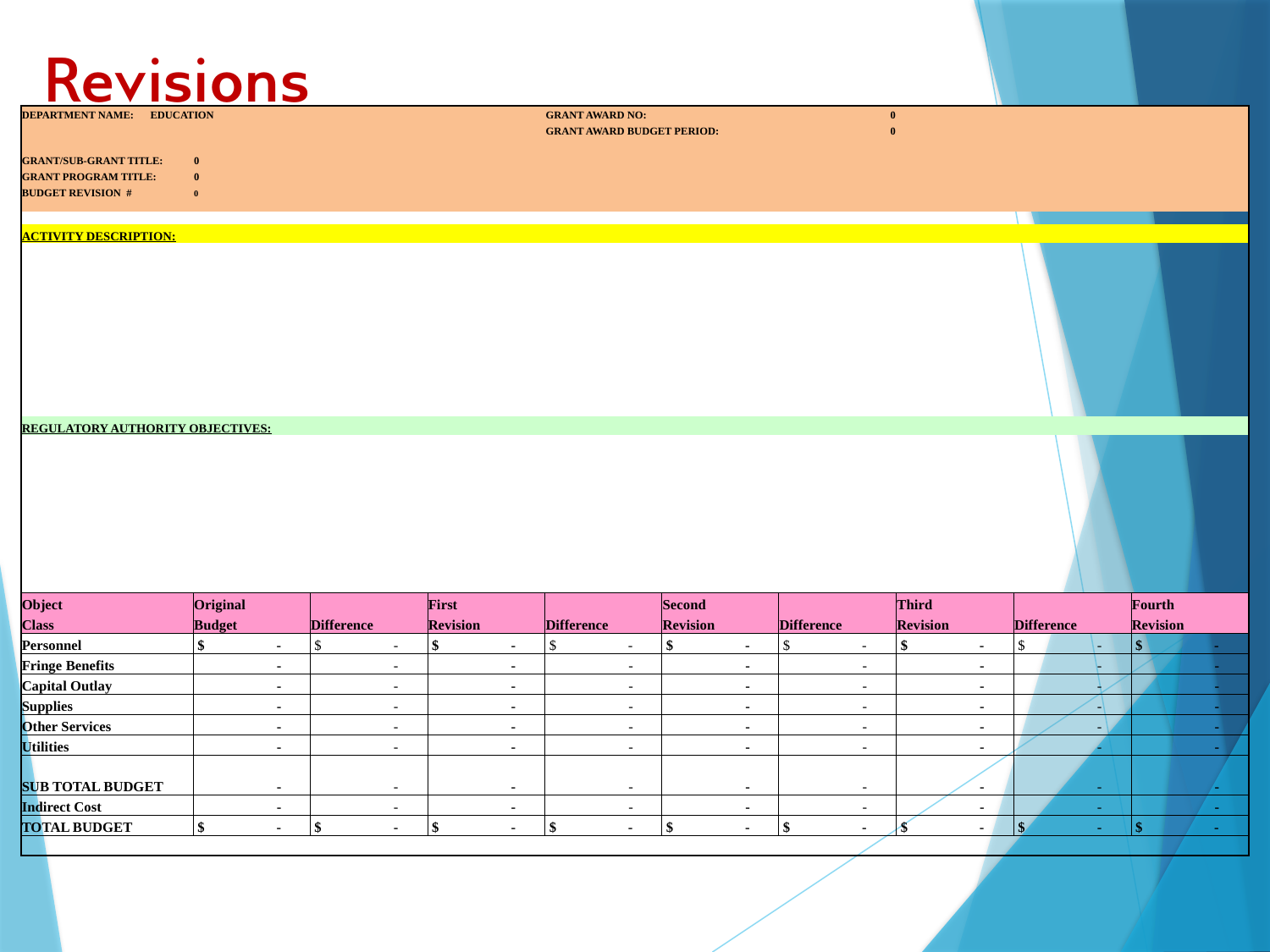

# Revisions
| DEPARTMENT NAME: EDUCATION |  |  |  | GRANT AWARD NO: |  | 0 |  |  |  |
| --- | --- | --- | --- | --- | --- | --- | --- | --- | --- |
|  |  |  |  | GRANT AWARD BUDGET PERIOD: |  | 0 |  |  |  |
| GRANT/SUB-GRANT TITLE: | 0 |  |  |  |  |  |  |  |  |
| GRANT PROGRAM TITLE: | 0 |  |  |  |  |  |  |  |  |
| BUDGET REVISION # | 0 |  |  |  |  |  |  |  |  |
|  |  |  |  |  |  |  |  |  |  |
|  |  |  |  |  |  |  |  |  |  |
| ACTIVITY DESCRIPTION: |  |  |  |  |  |  |  |  |  |
|  |  |  |  |  |  |  |  |  |  |
|  |  |  |  |  |  |  |  |  |  |
|  |  |  |  |  |  |  |  |  |  |
|  |  |  |  |  |  |  |  |  |  |
|  |  |  |  |  |  |  |  |  |  |
|  |  |  |  |  |  |  |  |  |  |
|  |  |  |  |  |  |  |  |  |  |
|  |  |  |  |  |  |  |  |  |  |
|  |  |  |  |  |  |  |  |  |  |
|  |  |  |  |  |  |  |  |  |  |
|  |  |  |  |  |  |  |  |  |  |
| REGULATORY AUTHORITY OBJECTIVES: |  |  |  |  |  |  |  |  |  |
|  |  |  |  |  |  |  |  |  |  |
|  |  |  |  |  |  |  |  |  |  |
|  |  |  |  |  |  |  |  |  |  |
|  |  |  |  |  |  |  |  |  |  |
|  |  |  |  |  |  |  |  |  |  |
|  |  |  |  |  |  |  |  |  |  |
|  |  |  |  |  |  |  |  |  |  |
|  |  |  |  |  |  |  |  |  |  |
|  |  |  |  |  |  |  |  |  |  |
|  |  |  |  |  |  |  |  |  |  |
| Object | Original |  | First |  | Second |  | Third |  | Fourth |
| Class | Budget | Difference | Revision | Difference | Revision | Difference | Revision | Difference | Revision |
| Personnel | $ - | $ - | $ - | $ - | $ - | $ - | $ - | $ - | $ - |
| Fringe Benefits | - | - | - | - | - | - | - | - | - |
| Capital Outlay | - | - | - | - | - | - | - | - | - |
| Supplies | - | - | - | - | - | - | - | - | - |
| Other Services | - | - | - | - | - | - | - | - | - |
| Utilities | - | - | - | - | - | - | - | - | - |
| SUB TOTAL BUDGET | - | - | - | - | - | - | - | - | - |
| Indirect Cost | - | - | - | - | - | - | - | - | - |
| TOTAL BUDGET | $ - | $ - | $ - | $ - | $ - | $ - | $ - | $ - | $ - |
|  |  |  |  |  |  |  |  |  |  |